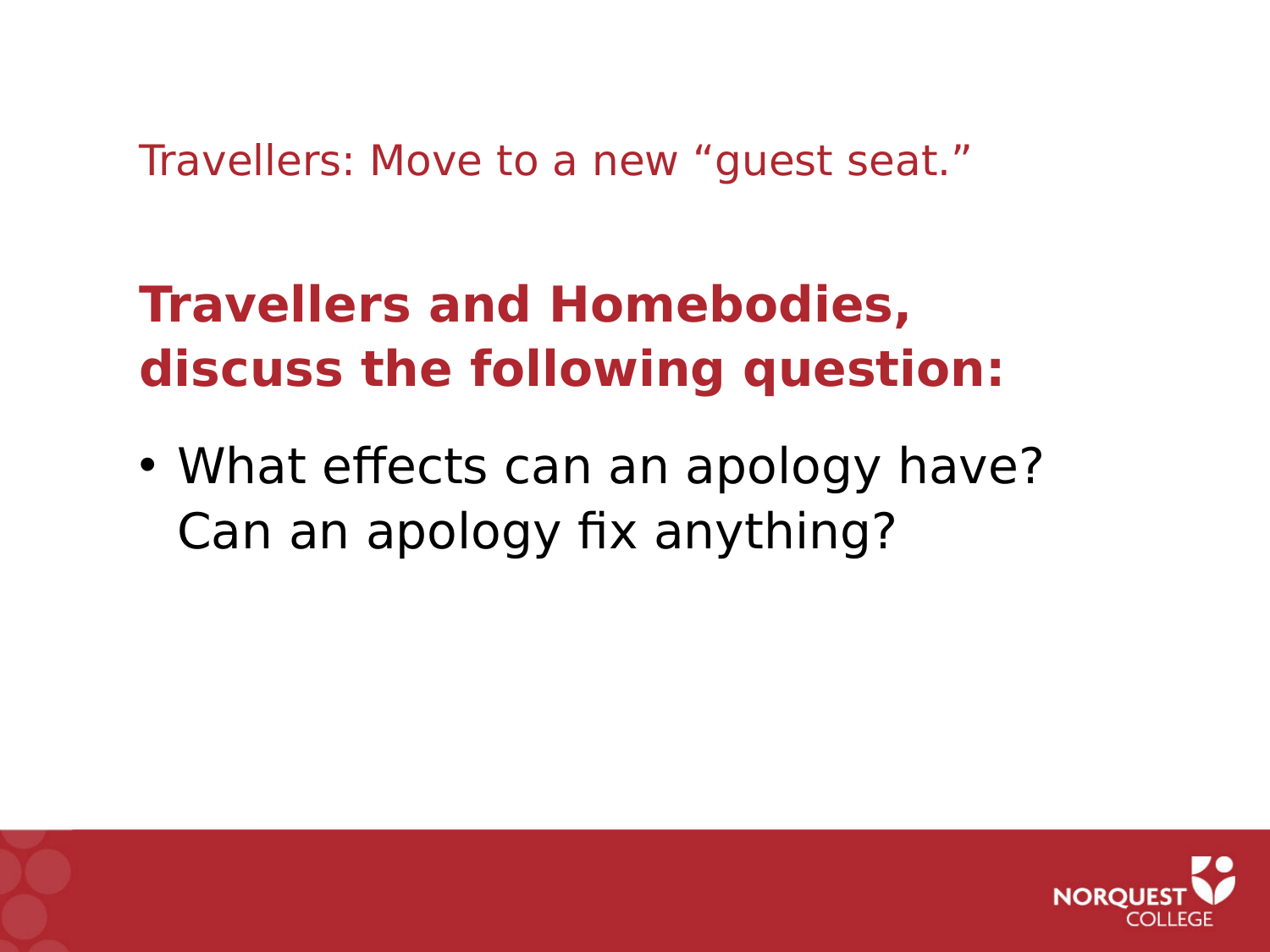

Travellers: Move to a new “guest seat.”
Travellers and Homebodies, discuss the following question:
What effects can an apology have? Can an apology fix anything?